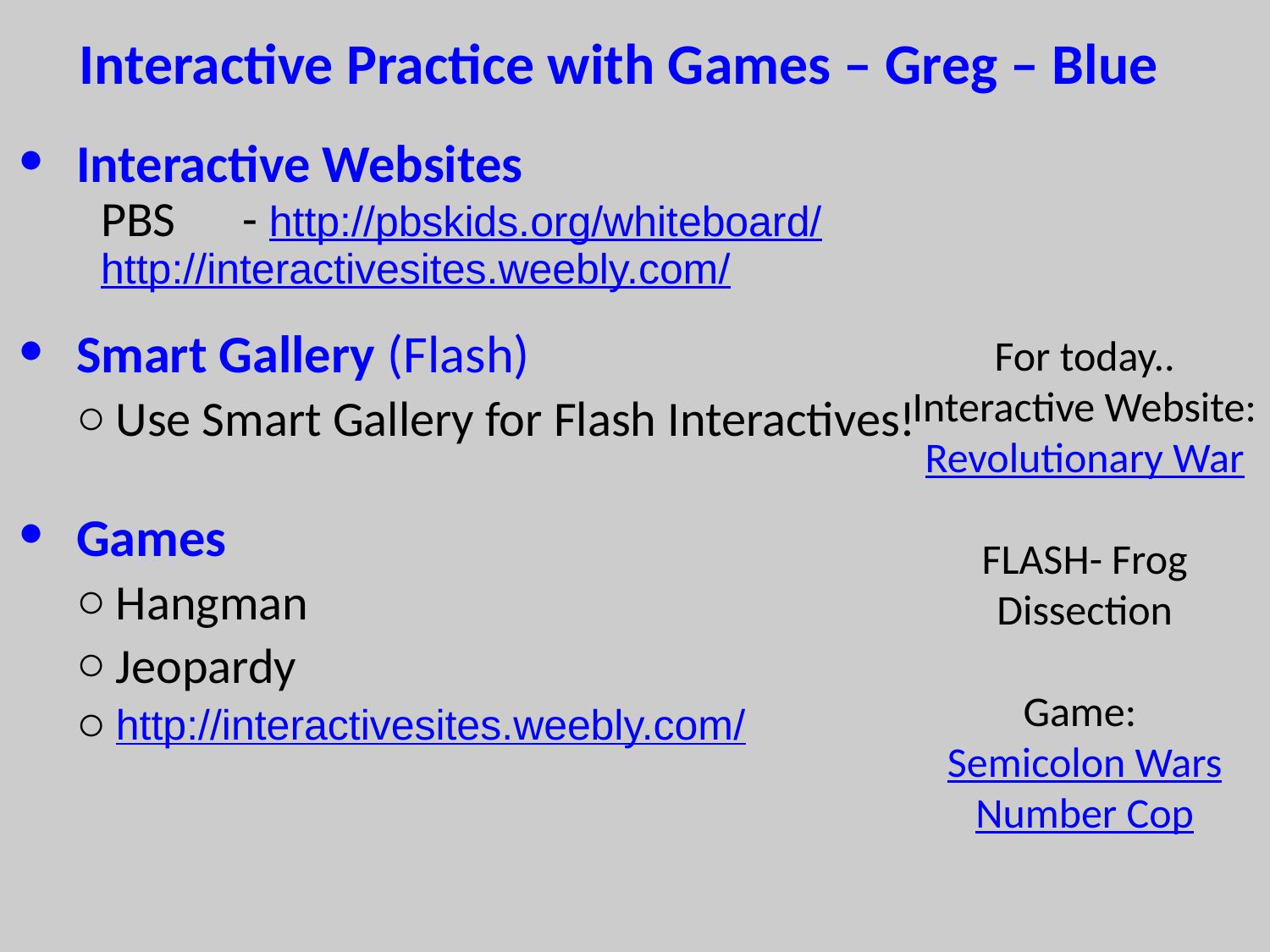

# Interactive Practice with Games – Greg – Blue
Interactive Websites
PBS	- http://pbskids.org/whiteboard/
http://interactivesites.weebly.com/

Smart Gallery (Flash)
Use Smart Gallery for Flash Interactives!
Games
Hangman
Jeopardy
http://interactivesites.weebly.com/

For today..
Interactive Website:
Revolutionary War

FLASH- Frog Dissection

Game:
Semicolon Wars
Number Cop